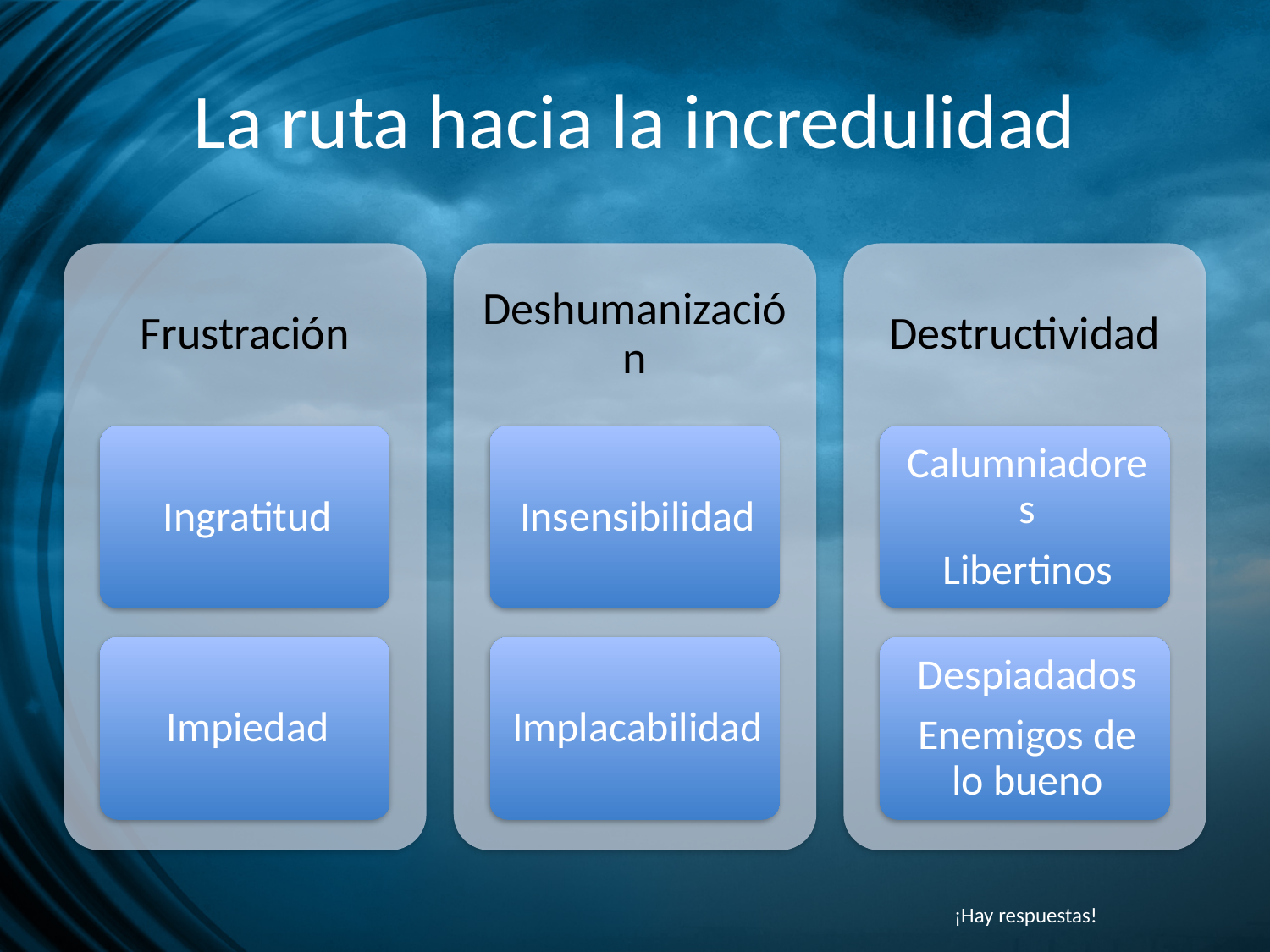

# La ruta hacia la incredulidad
Frustración
Ingratitud
Impiedad
Deshumanización
Insensibilidad
Implacabilidad
Destructividad
Calumniadores
Libertinos
Despiadados
Enemigos de lo bueno
¡Hay respuestas!